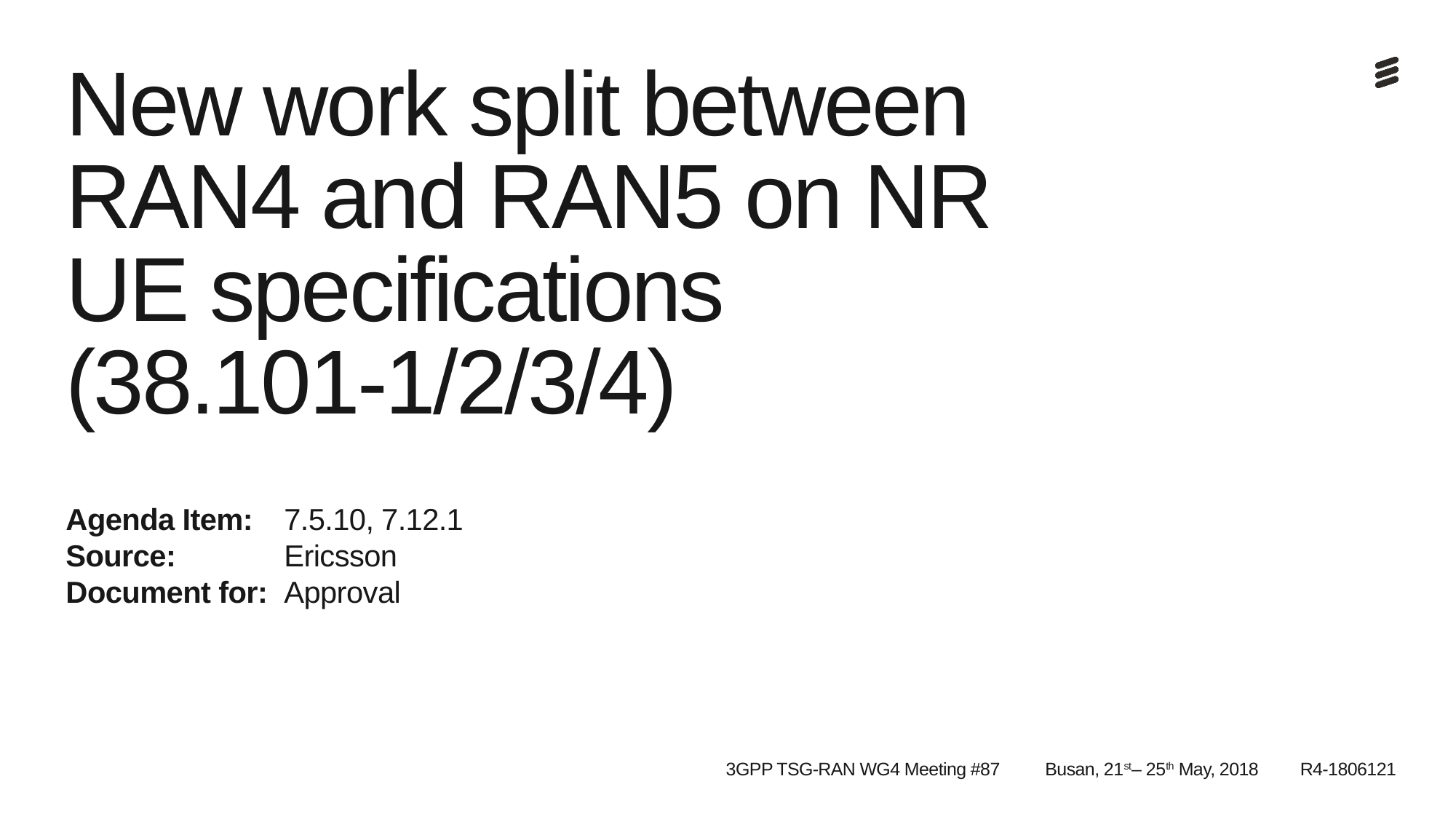

# New work split between RAN4 and RAN5 on NR UE specifications (38.101-1/2/3/4)
Agenda Item:	7.5.10, 7.12.1
Source: 	Ericsson
Document for:	Approval

3GPP TSG-RAN WG4 Meeting #87
Busan, 21st– 25th May, 2018
R4-1806121